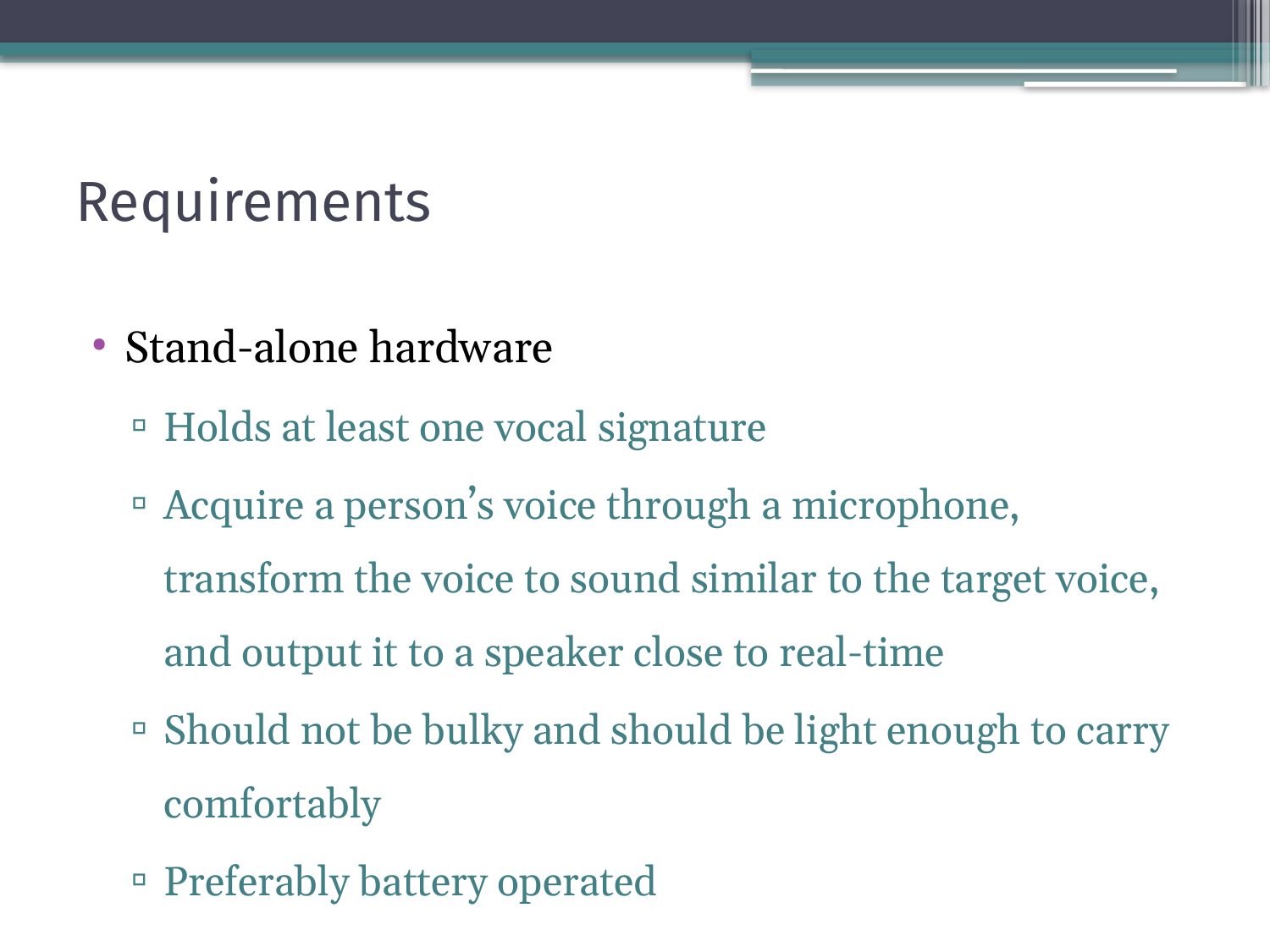

# Requirements
Stand-alone hardware
Holds at least one vocal signature
Acquire a person’s voice through a microphone, transform the voice to sound similar to the target voice, and output it to a speaker close to real-time
Should not be bulky and should be light enough to carry comfortably
Preferably battery operated